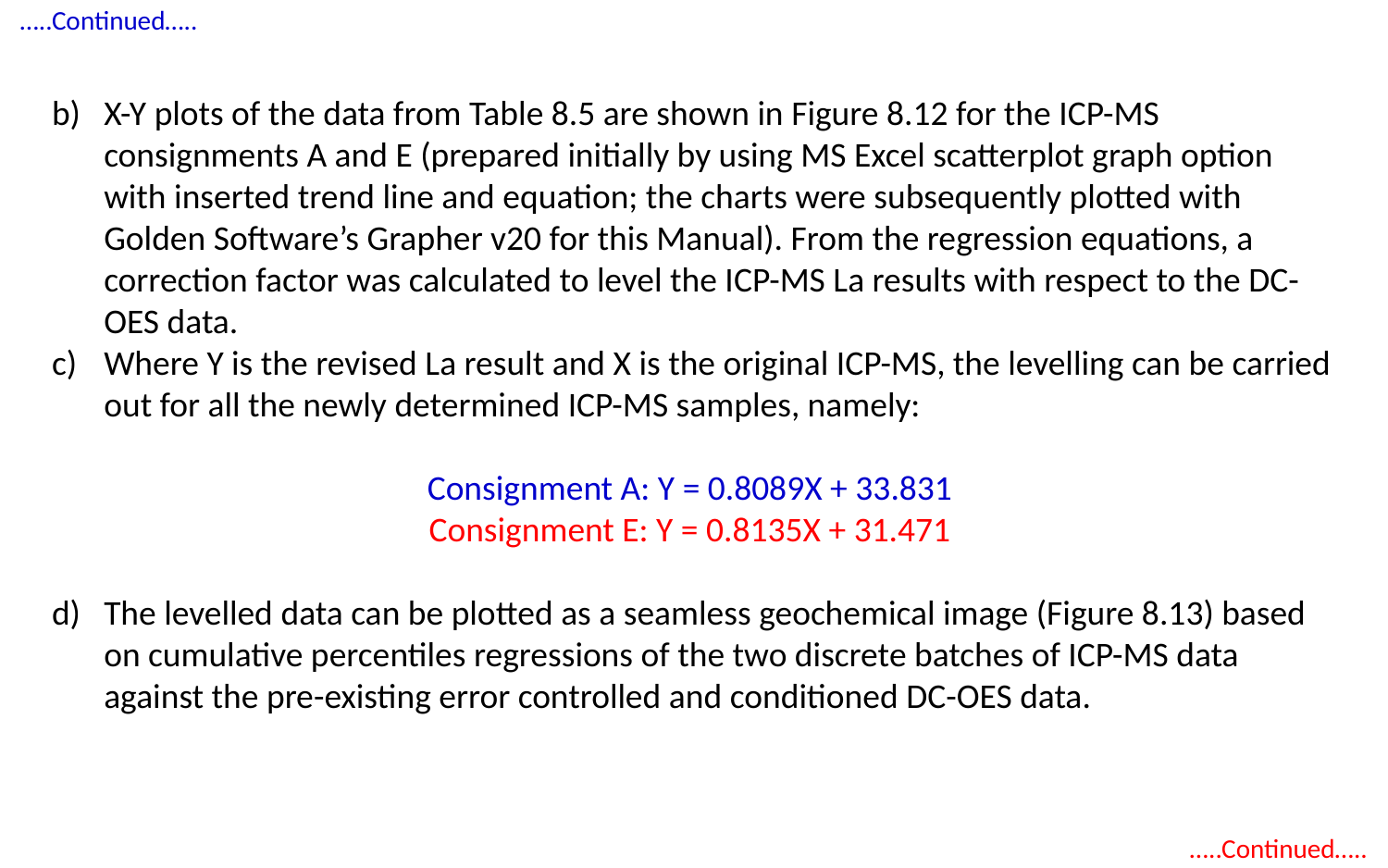

…..Continued…..
X-Y plots of the data from Table 8.5 are shown in Figure 8.12 for the ICP-MS consignments A and E (prepared initially by using MS Excel scatterplot graph option with inserted trend line and equation; the charts were subsequently plotted with Golden Software’s Grapher v20 for this Manual). From the regression equations, a correction factor was calculated to level the ICP-MS La results with respect to the DC-OES data.
Where Y is the revised La result and X is the original ICP-MS, the levelling can be carried out for all the newly determined ICP-MS samples, namely:

Consignment A: Y = 0.8089X + 33.831
Consignment E: Y = 0.8135X + 31.471

The levelled data can be plotted as a seamless geochemical image (Figure 8.13) based on cumulative percentiles regressions of the two discrete batches of ICP-MS data against the pre-existing error controlled and conditioned DC-OES data.
…..Continued…..